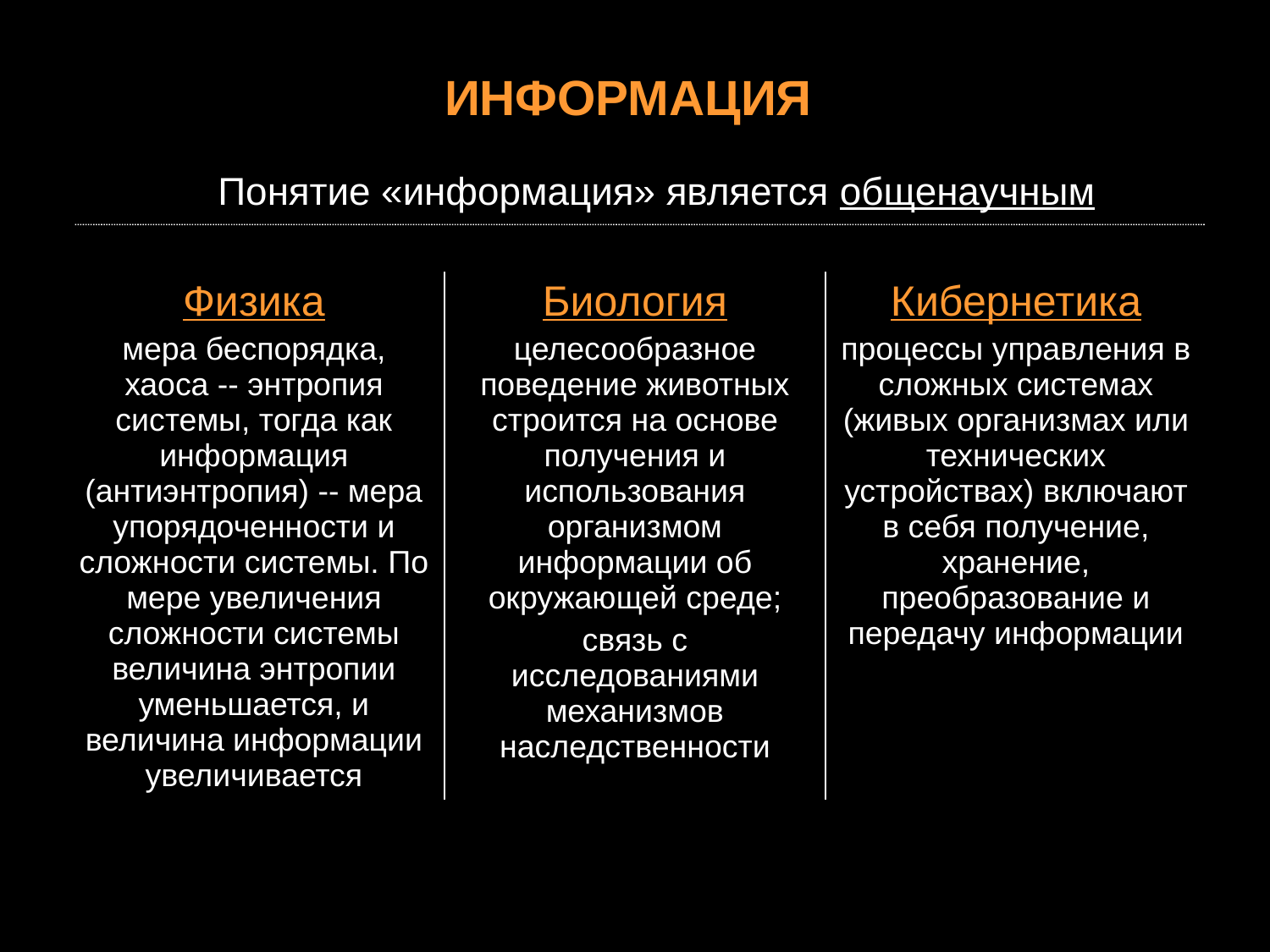

# ИНФОРМАЦИЯ
Понятие «информация» является общенаучным

| Физика мера беспорядка, хаоса -- энтропия системы, тогда как информация (антиэнтропия) -- мера упорядоченности и сложности системы. По мере увеличения сложности системы величина энтропии уменьшается, и величина информации увеличивается | Биология целесообразное поведение животных строится на основе получения и использования организмом информации об окружающей среде; связь с исследованиями механизмов наследственности | Кибернетика процессы управления в сложных системах (живых организмах или технических устройствах) включают в себя получение, хранение, преобразование и передачу информации |
| --- | --- | --- |